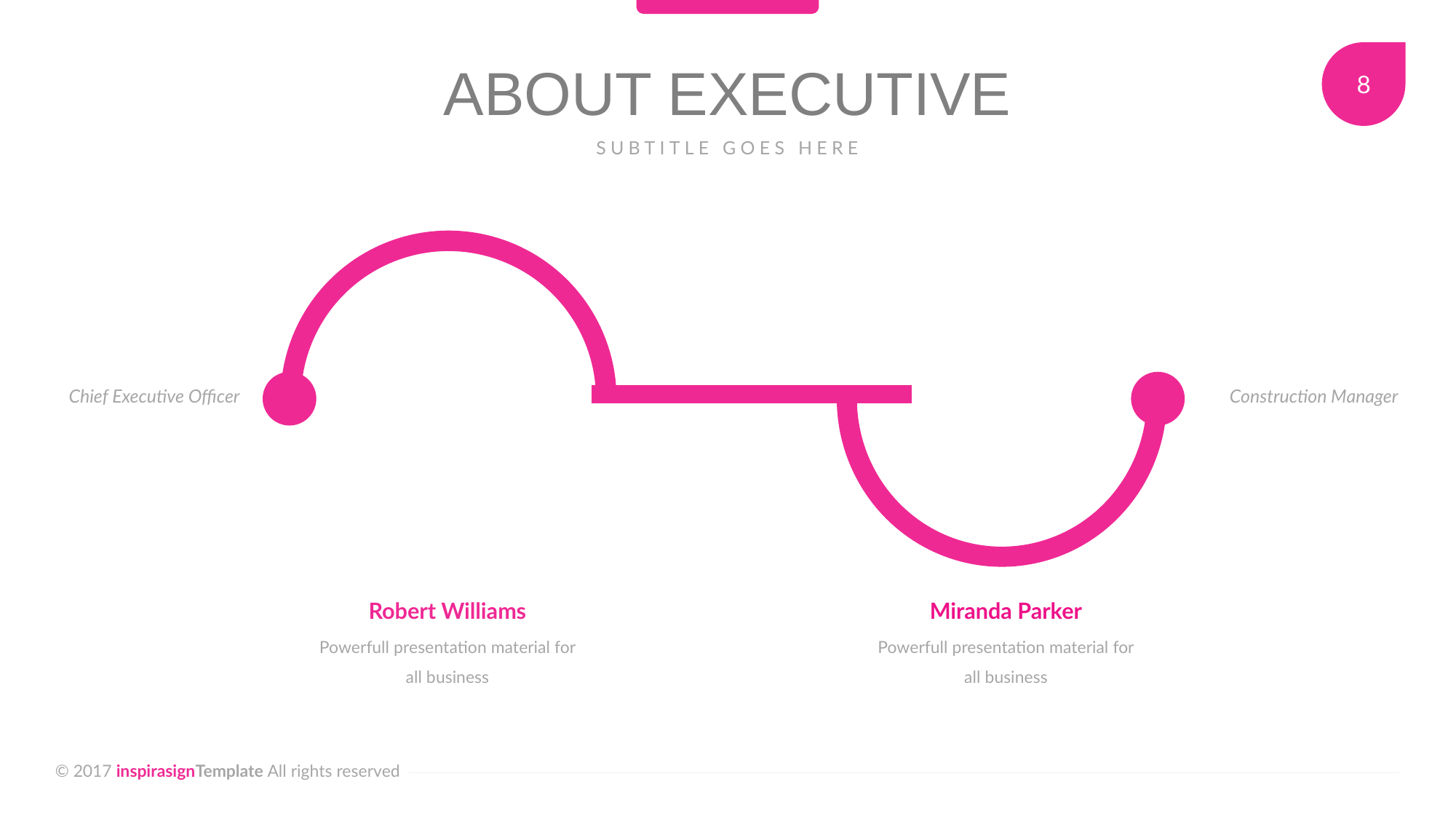

ABOUT EXECUTIVE
SUBTITLE GOES HERE

Chief Executive Officer

Construction Manager

Robert Williams
Miranda Parker
Powerfull presentation material for all business
Powerfull presentation material for all business